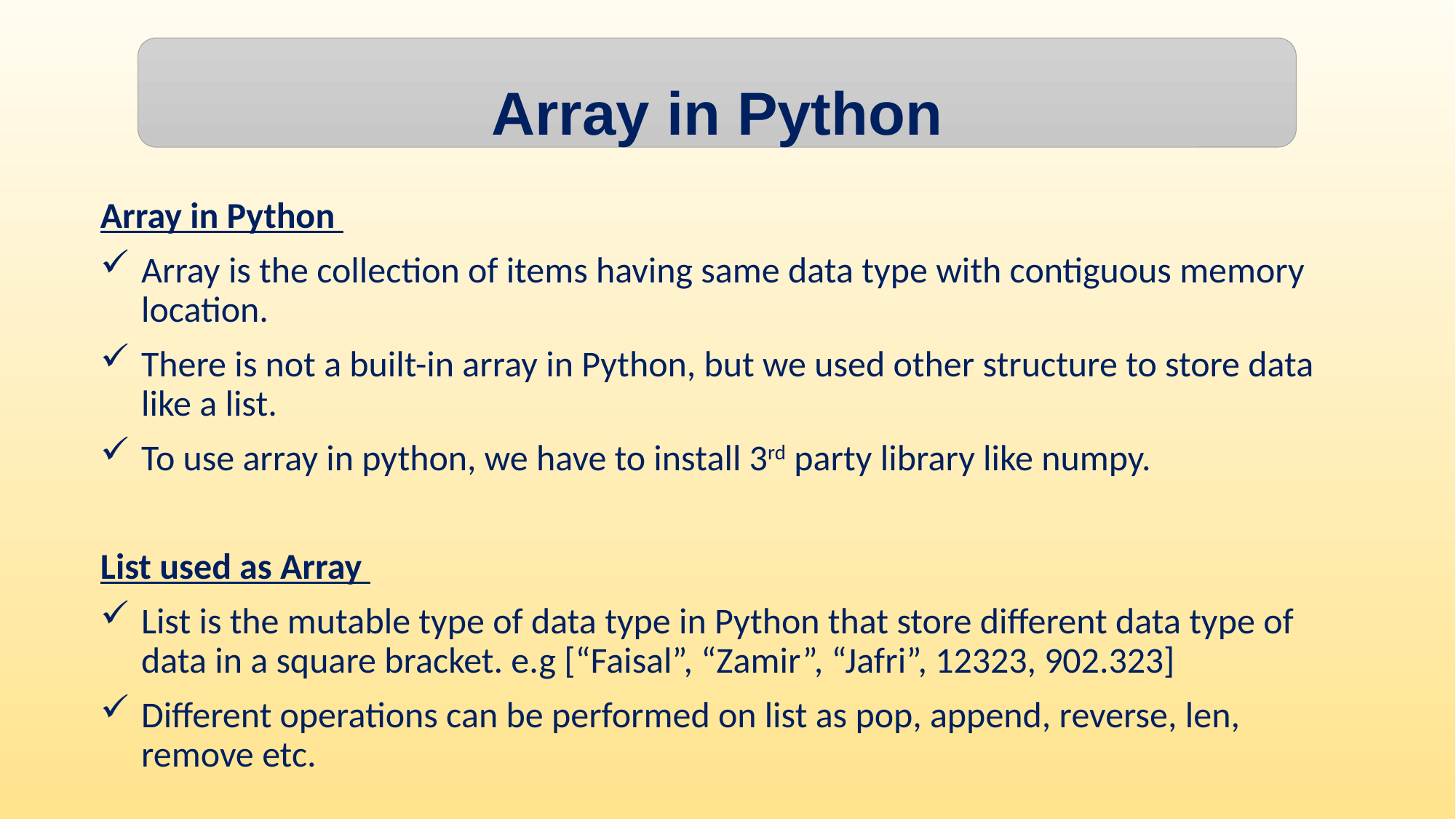

Array in Python
Array in Python
Array is the collection of items having same data type with contiguous memory location.
There is not a built-in array in Python, but we used other structure to store data like a list.
To use array in python, we have to install 3rd party library like numpy.

List used as Array
List is the mutable type of data type in Python that store different data type of data in a square bracket. e.g [“Faisal”, “Zamir”, “Jafri”, 12323, 902.323]
Different operations can be performed on list as pop, append, reverse, len, remove etc.